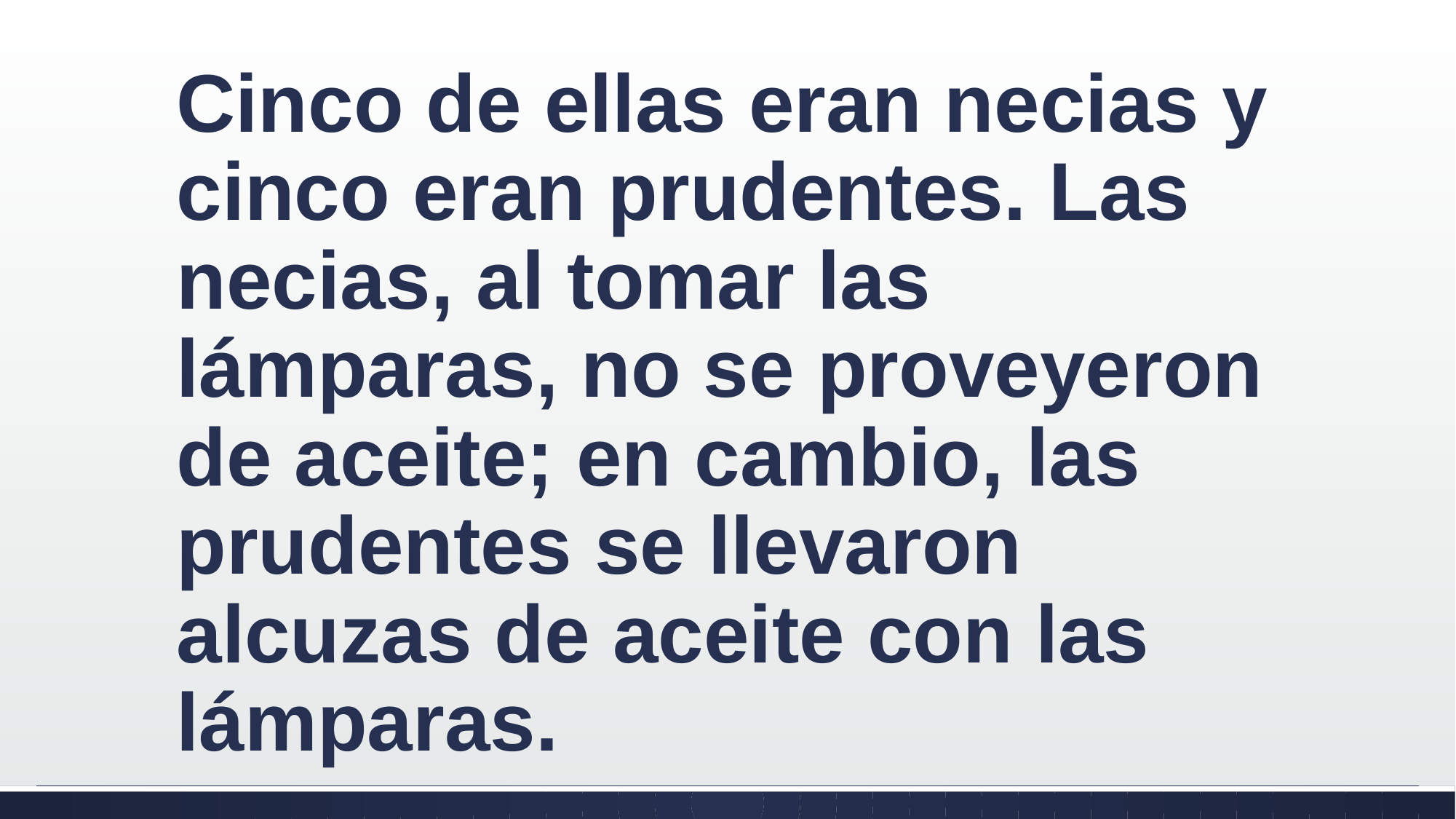

#
Cinco de ellas eran necias y cinco eran prudentes. Las necias, al tomar las lámparas, no se proveyeron de aceite; en cambio, las prudentes se llevaron alcuzas de aceite con las lámparas.